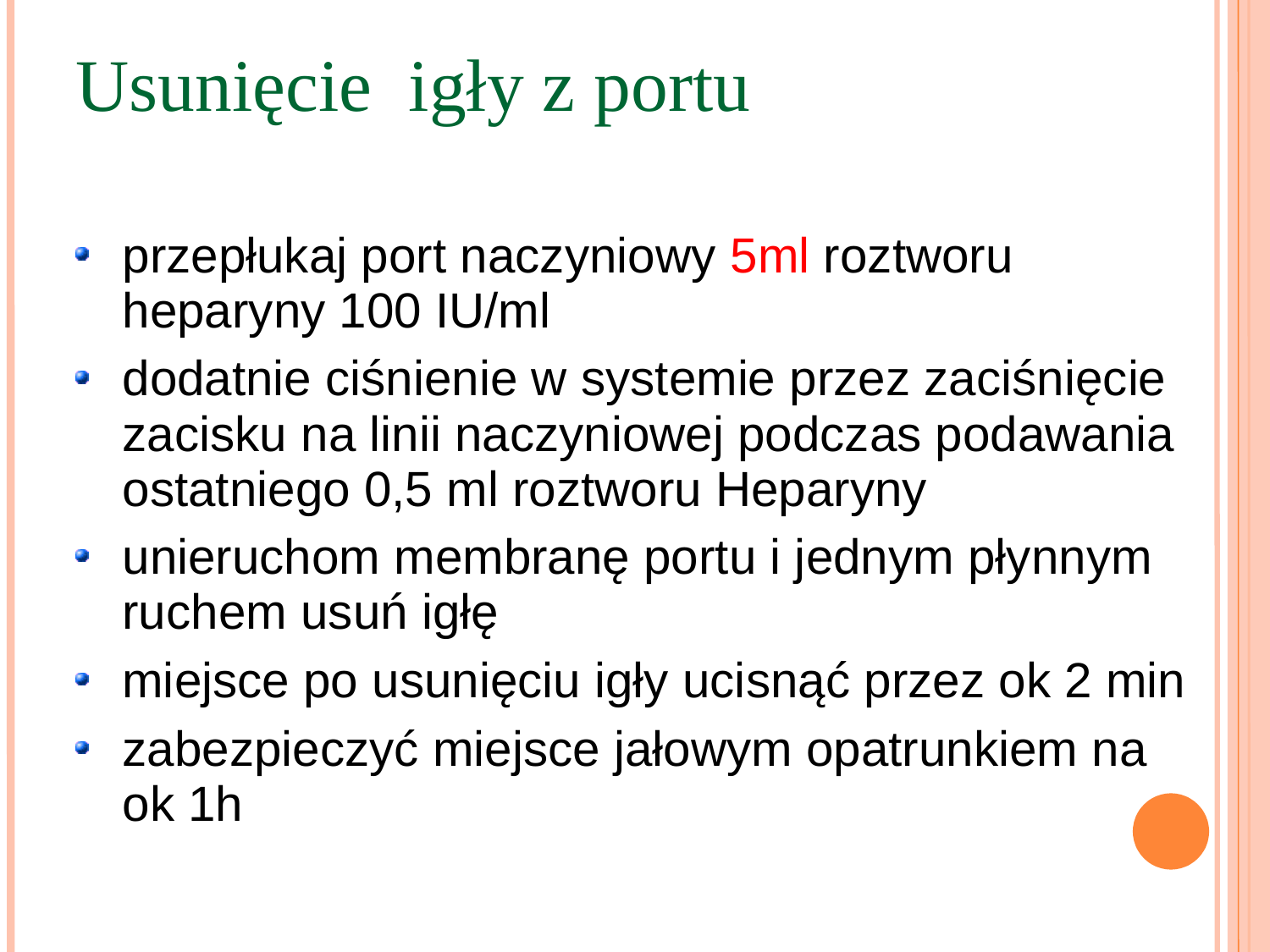

Usunięcie  igły z portu
przepłukaj port naczyniowy 5ml roztworu heparyny 100 IU/ml
dodatnie ciśnienie w systemie przez zaciśnięcie zacisku na linii naczyniowej podczas podawania ostatniego 0,5 ml roztworu Heparyny
unieruchom membranę portu i jednym płynnym ruchem usuń igłę
miejsce po usunięciu igły ucisnąć przez ok 2 min
zabezpieczyć miejsce jałowym opatrunkiem na  ok 1h